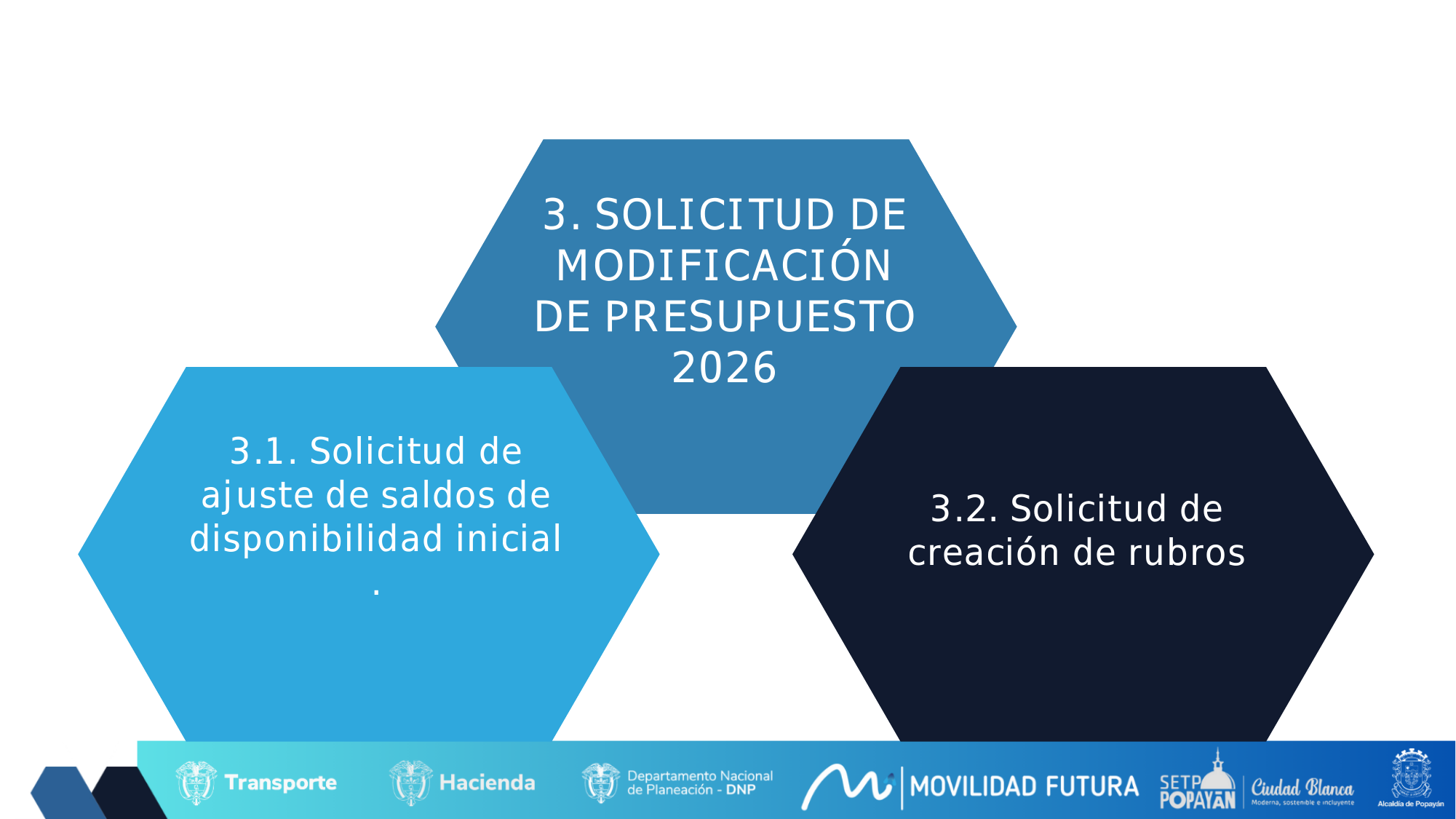

3. SOLICITUD DE MODIFICACIÓN DE PRESUPUESTO 2026
3.1. Solicitud de ajuste de saldos de disponibilidad inicial
.
3.2. Solicitud de creación de rubros